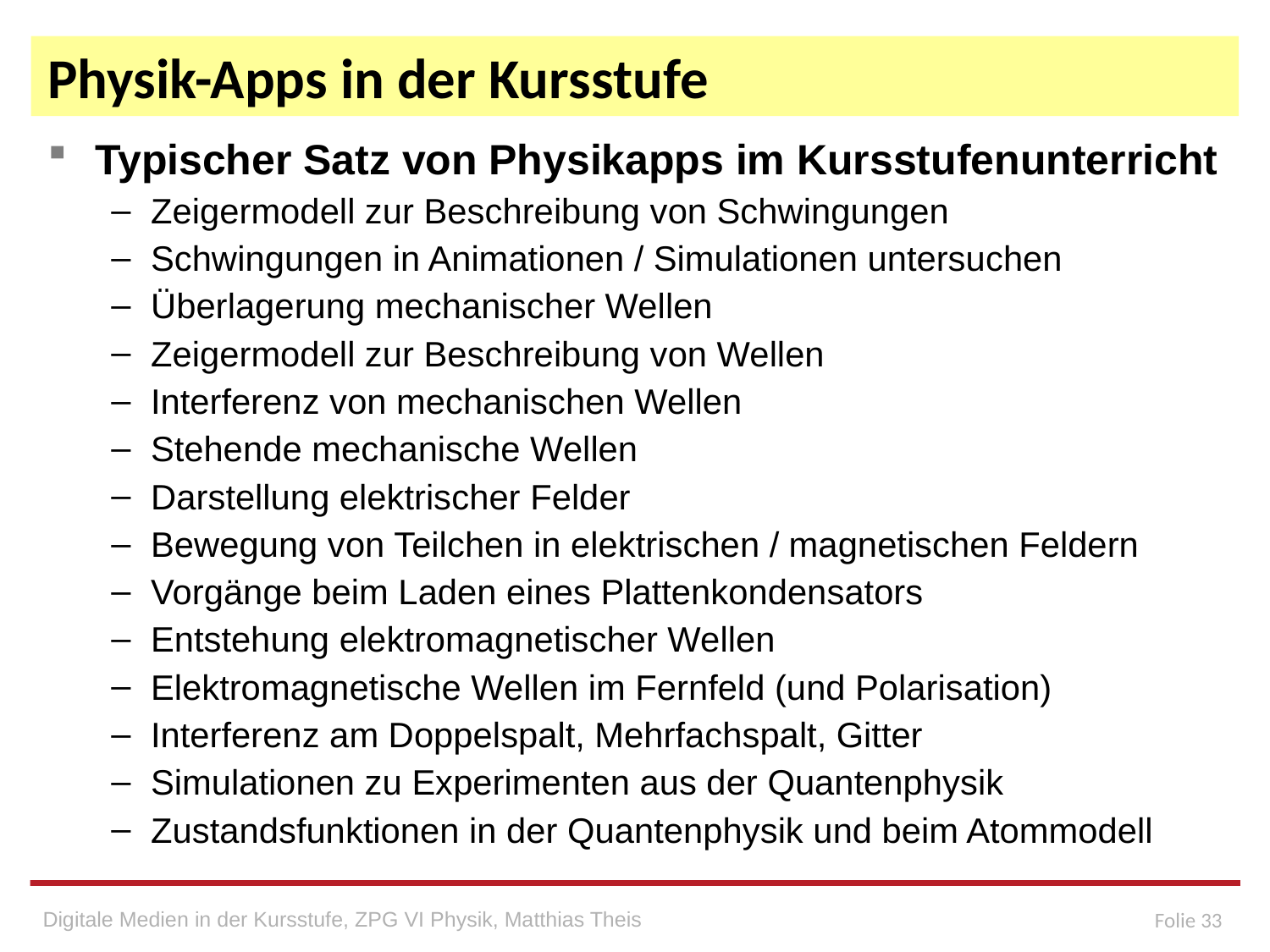

# Physik-Apps in der Kursstufe
Typischer Satz von Physikapps im Kursstufenunterricht
Zeigermodell zur Beschreibung von Schwingungen
Schwingungen in Animationen / Simulationen untersuchen
Überlagerung mechanischer Wellen
Zeigermodell zur Beschreibung von Wellen
Interferenz von mechanischen Wellen
Stehende mechanische Wellen
Darstellung elektrischer Felder
Bewegung von Teilchen in elektrischen / magnetischen Feldern
Vorgänge beim Laden eines Plattenkondensators
Entstehung elektromagnetischer Wellen
Elektromagnetische Wellen im Fernfeld (und Polarisation)
Interferenz am Doppelspalt, Mehrfachspalt, Gitter
Simulationen zu Experimenten aus der Quantenphysik
Zustandsfunktionen in der Quantenphysik und beim Atommodell

Digitale Medien in der Kursstufe, ZPG VI Physik, Matthias Theis
Folie 33